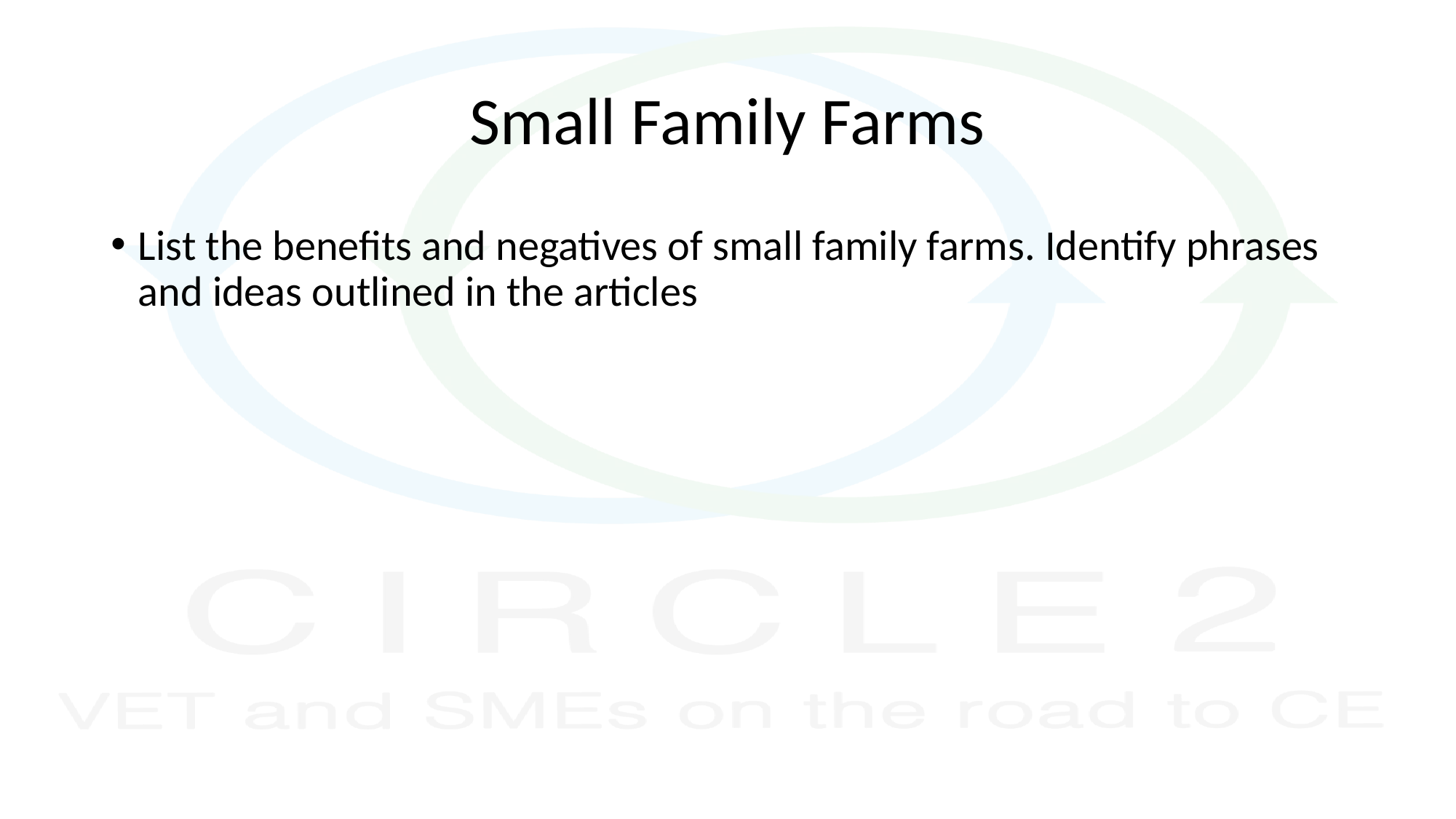

# Small Family Farms
List the benefits and negatives of small family farms. Identify phrases and ideas outlined in the articles